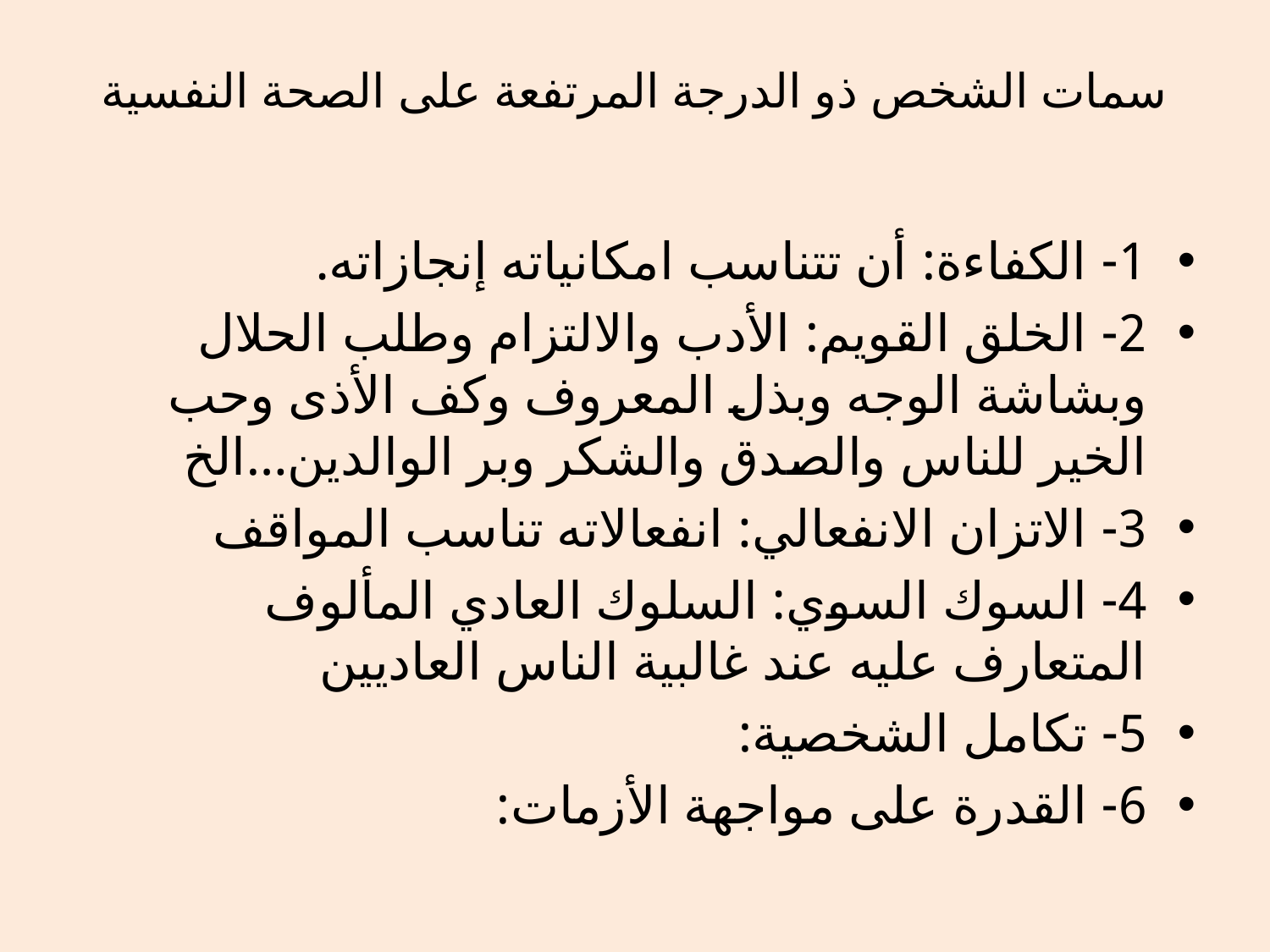

# سمات الشخص ذو الدرجة المرتفعة على الصحة النفسية
1- الكفاءة: أن تتناسب امكانياته إنجازاته.
2- الخلق القويم: الأدب والالتزام وطلب الحلال وبشاشة الوجه وبذل المعروف وكف الأذى وحب الخير للناس والصدق والشكر وبر الوالدين...الخ
3- الاتزان الانفعالي: انفعالاته تناسب المواقف
4- السوك السوي: السلوك العادي المألوف المتعارف عليه عند غالبية الناس العاديين
5- تكامل الشخصية:
6- القدرة على مواجهة الأزمات: